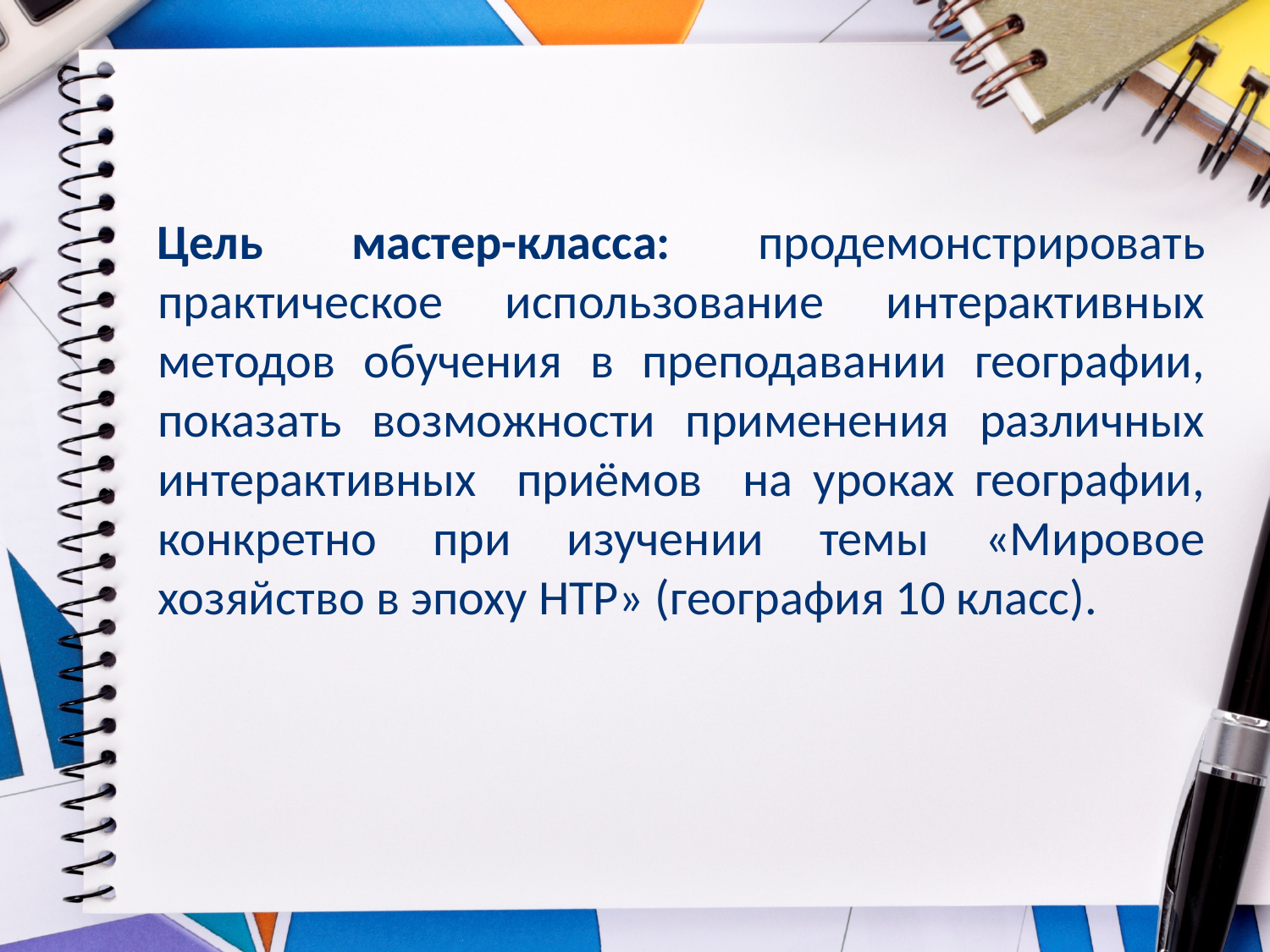

Цель мастер-класса: продемонстрировать практическое использование интерактивных методов обучения в преподавании географии, показать возможности применения различных интерактивных  приёмов  на уроках географии, конкретно при изучении темы «Мировое хозяйство в эпоху НТР» (география 10 класс).